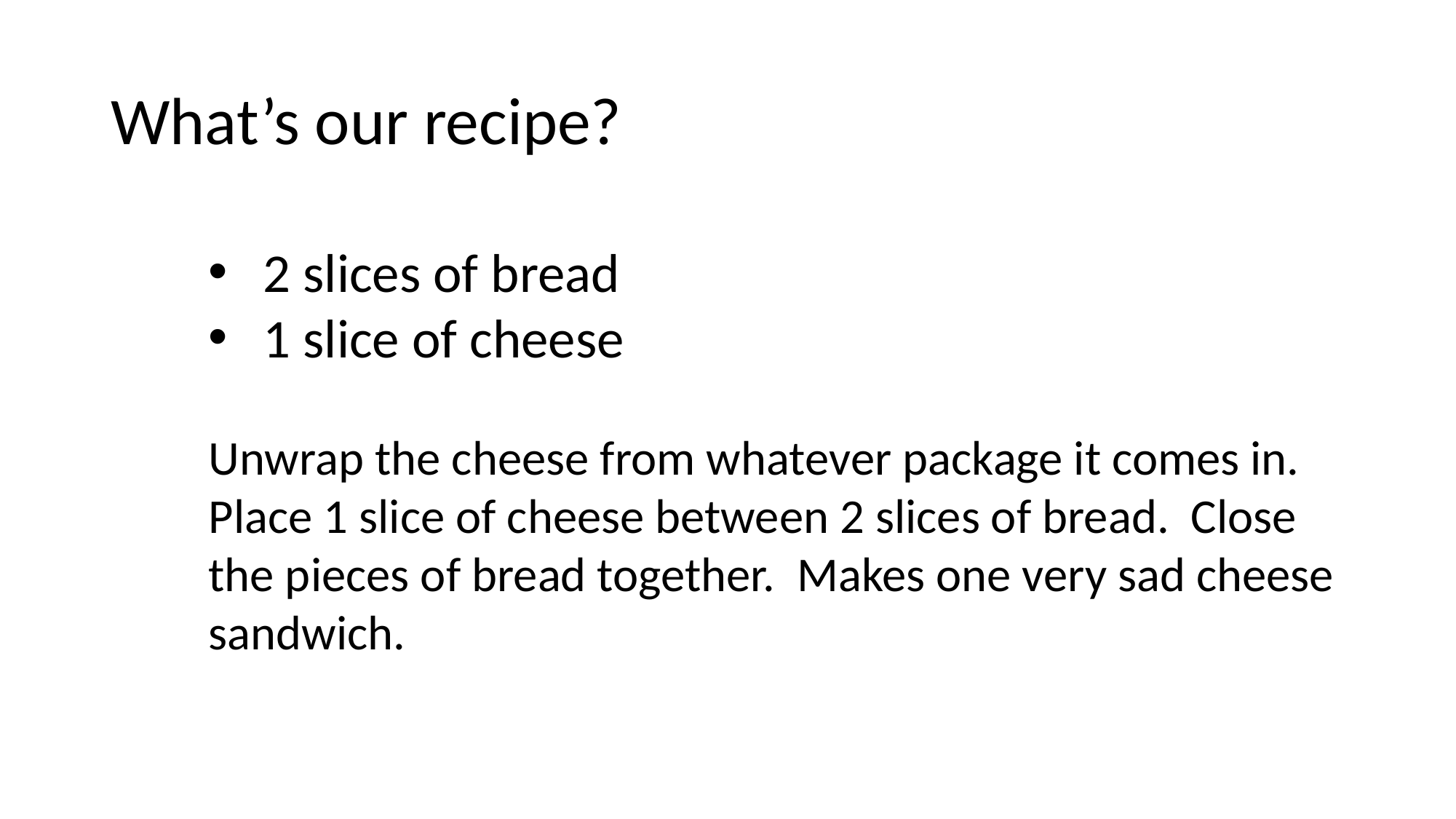

# What’s our recipe?
2 slices of bread
1 slice of cheese

Unwrap the cheese from whatever package it comes in.  Place 1 slice of cheese between 2 slices of bread.  Close the pieces of bread together.  Makes one very sad cheese sandwich.